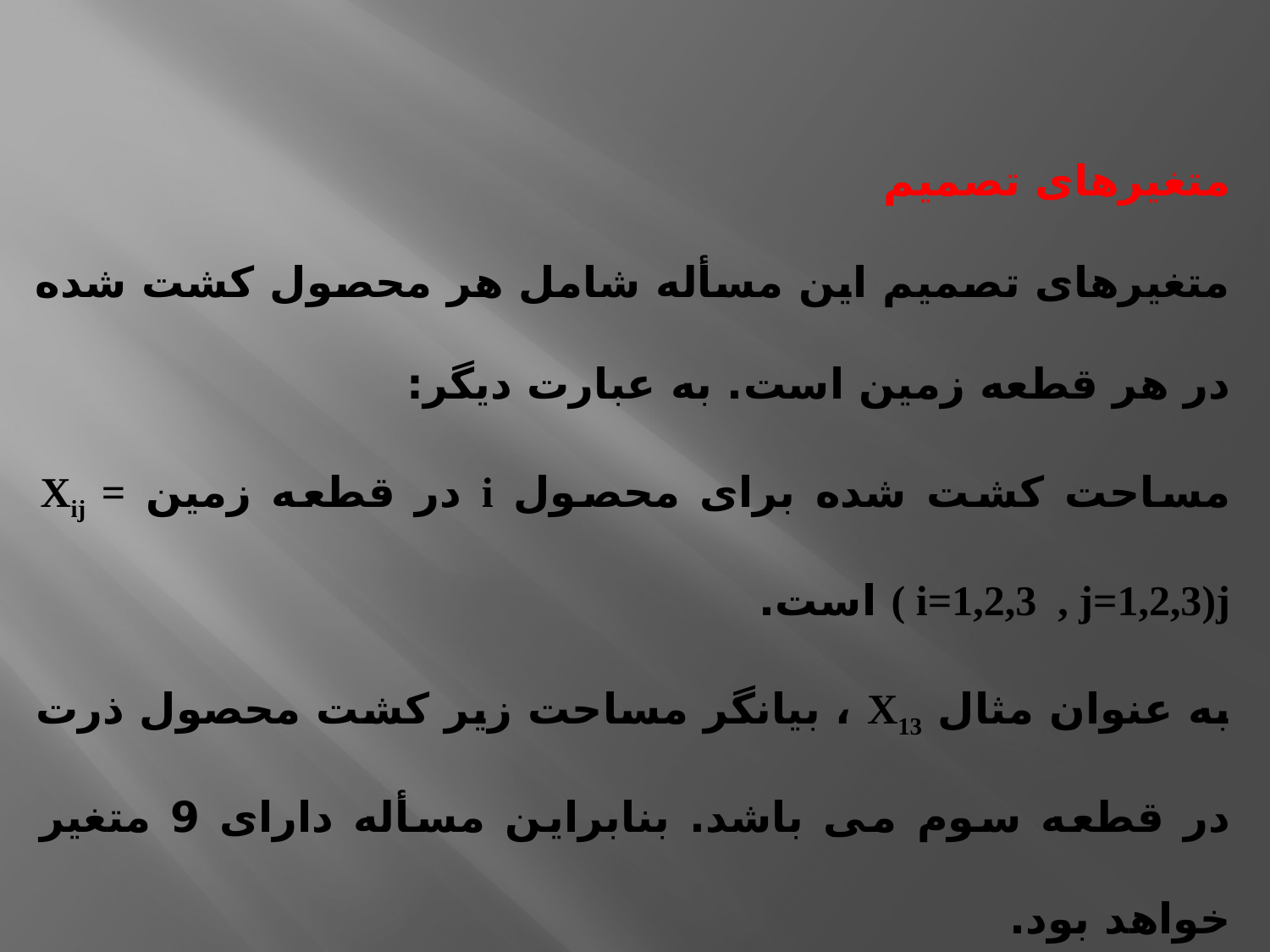

متغیرهای تصمیم
متغیرهای تصمیم این مسأله شامل هر محصول کشت شده در هر قطعه زمین است. به عبارت دیگر:
مساحت کشت شده برای محصول i در قطعه زمین Xij = ( i=1,2,3  , j=1,2,3)j است.
به عنوان مثال X13 ، بیانگر مساحت زیر کشت محصول ذرت در قطعه سوم می باشد. بنابراین مسأله دارای 9 متغیر خواهد بود.